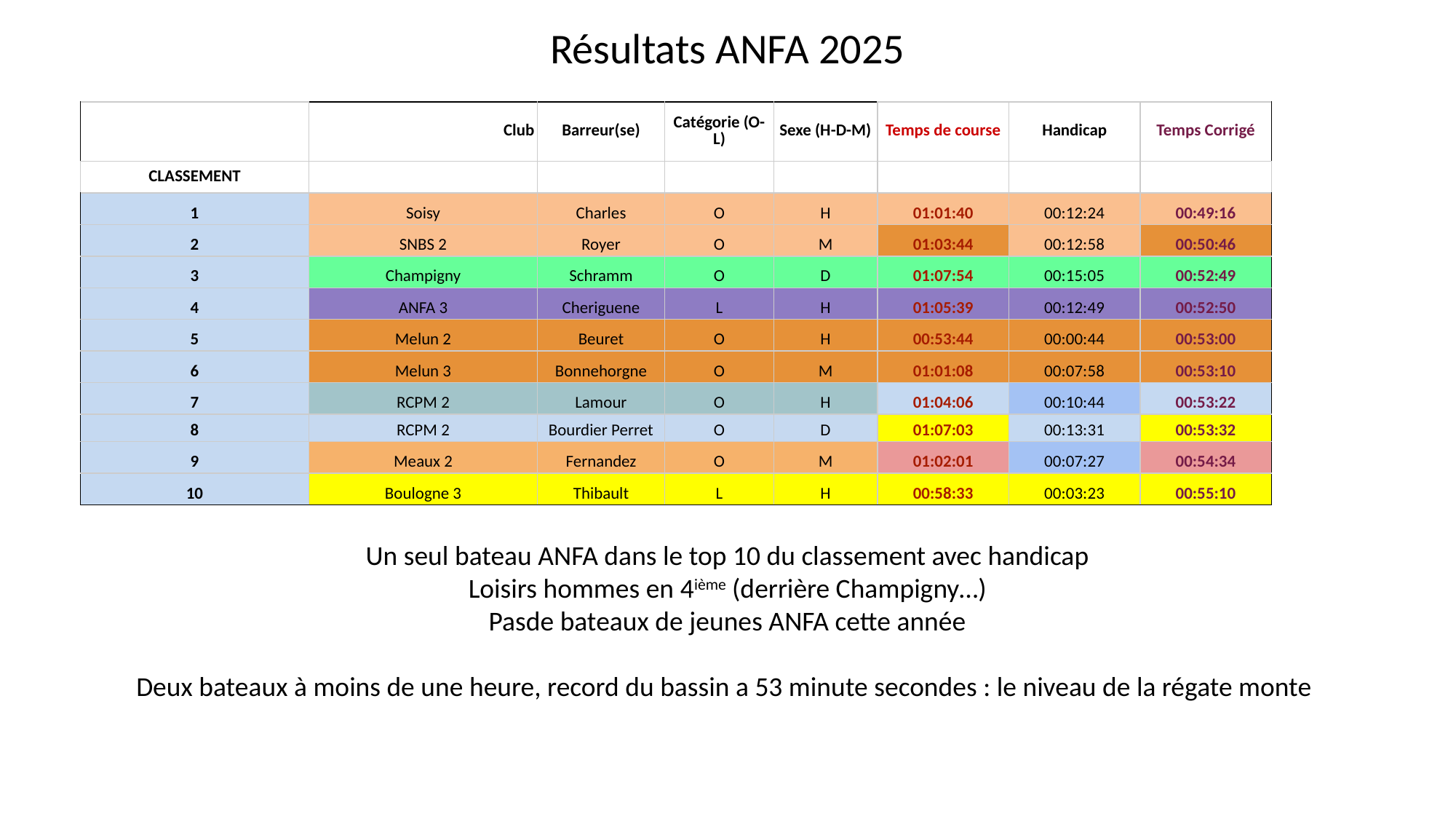

# Résultats ANFA 2025
|  | Club | Barreur(se) | Catégorie (O-L) | Sexe (H-D-M) | Temps de course | Handicap | Temps Corrigé |
| --- | --- | --- | --- | --- | --- | --- | --- |
| CLASSEMENT |  |  |  |  |  |  |  |
| 1 | Soisy | Charles | O | H | 01:01:40 | 00:12:24 | 00:49:16 |
| 2 | SNBS 2 | Royer | O | M | 01:03:44 | 00:12:58 | 00:50:46 |
| 3 | Champigny | Schramm | O | D | 01:07:54 | 00:15:05 | 00:52:49 |
| 4 | ANFA 3 | Cheriguene | L | H | 01:05:39 | 00:12:49 | 00:52:50 |
| 5 | Melun 2 | Beuret | O | H | 00:53:44 | 00:00:44 | 00:53:00 |
| 6 | Melun 3 | Bonnehorgne | O | M | 01:01:08 | 00:07:58 | 00:53:10 |
| 7 | RCPM 2 | Lamour | O | H | 01:04:06 | 00:10:44 | 00:53:22 |
| 8 | RCPM 2 | Bourdier Perret | O | D | 01:07:03 | 00:13:31 | 00:53:32 |
| 9 | Meaux 2 | Fernandez | O | M | 01:02:01 | 00:07:27 | 00:54:34 |
| 10 | Boulogne 3 | Thibault | L | H | 00:58:33 | 00:03:23 | 00:55:10 |
Un seul bateau ANFA dans le top 10 du classement avec handicap
Loisirs hommes en 4ième (derrière Champigny…)
Pasde bateaux de jeunes ANFA cette année

Deux bateaux à moins de une heure, record du bassin a 53 minute secondes : le niveau de la régate monte